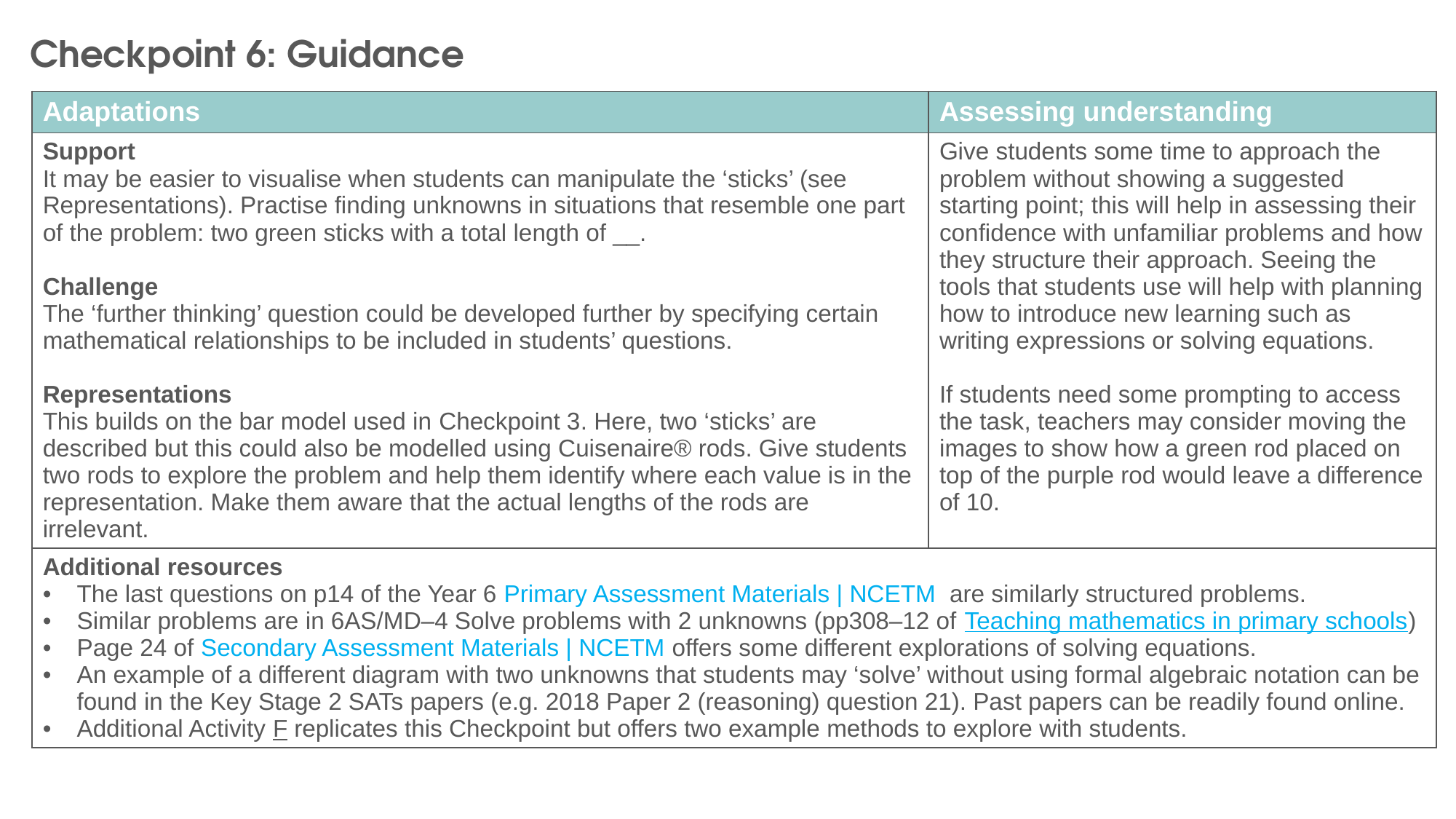

Checkpoint 6: Guidance
| Adaptations | Assessing understanding |
| --- | --- |
| Support It may be easier to visualise when students can manipulate the ‘sticks’ (see Representations). Practise finding unknowns in situations that resemble one part of the problem: two green sticks with a total length of \_\_. Challenge The ‘further thinking’ question could be developed further by specifying certain mathematical relationships to be included in students’ questions. Representations This builds on the bar model used in Checkpoint 3. Here, two ‘sticks’ are described but this could also be modelled using Cuisenaire® rods. Give students two rods to explore the problem and help them identify where each value is in the representation. Make them aware that the actual lengths of the rods are irrelevant. | Give students some time to approach the problem without showing a suggested starting point; this will help in assessing their confidence with unfamiliar problems and how they structure their approach. Seeing the tools that students use will help with planning how to introduce new learning such as writing expressions or solving equations. If students need some prompting to access the task, teachers may consider moving the images to show how a green rod placed on top of the purple rod would leave a difference of 10. |
| Additional resources The last questions on p14 of the Year 6 Primary Assessment Materials | NCETM  are similarly structured problems. Similar problems are in 6AS/MD–4 Solve problems with 2 unknowns (pp308–12 of Teaching mathematics in primary schools) Page 24 of Secondary Assessment Materials | NCETM offers some different explorations of solving equations. An example of a different diagram with two unknowns that students may ‘solve’ without using formal algebraic notation can be found in the Key Stage 2 SATs papers (e.g. 2018 Paper 2 (reasoning) question 21). Past papers can be readily found online. Additional Activity F replicates this Checkpoint but offers two example methods to explore with students. |  |